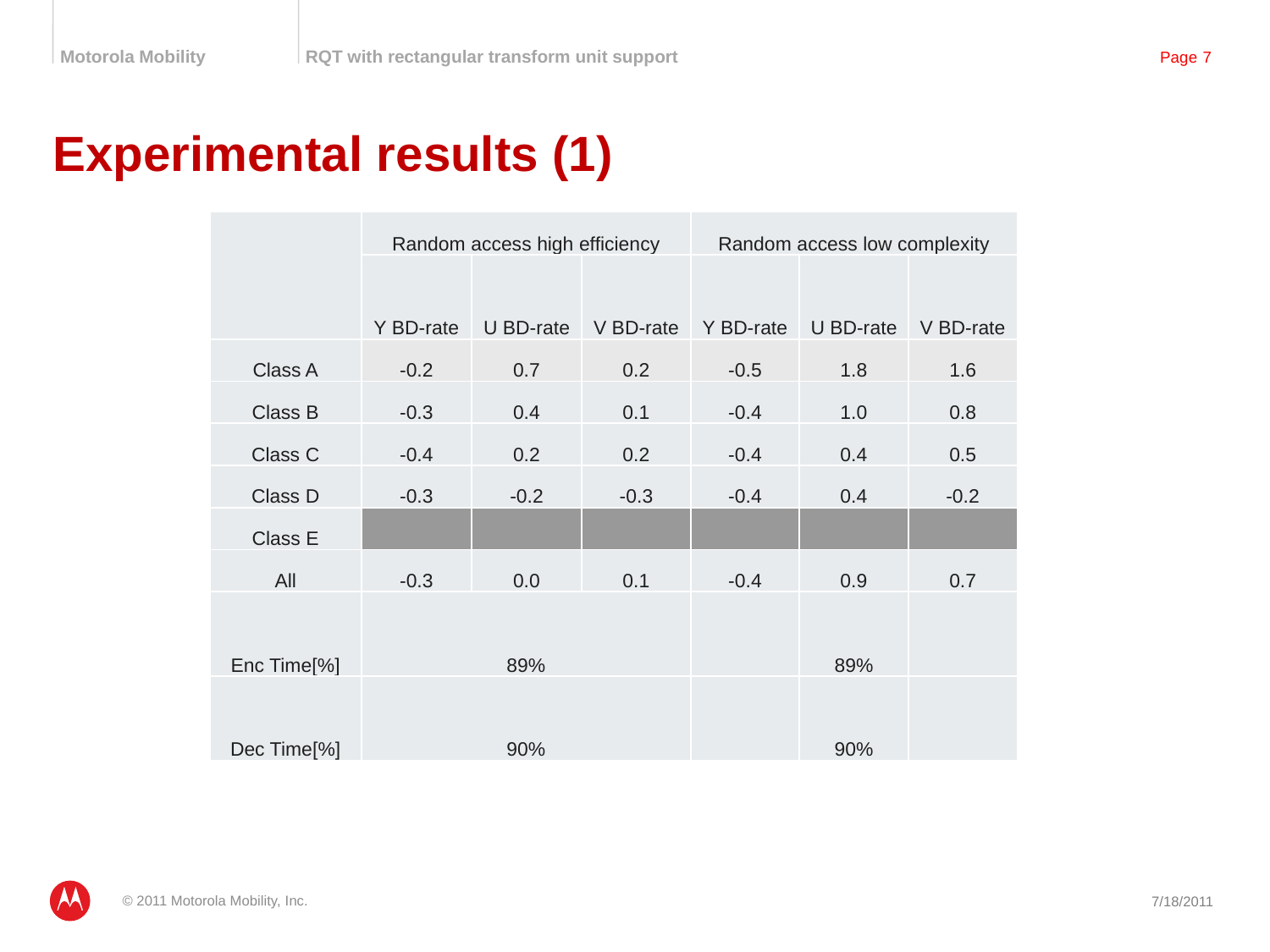

# Experimental results (1)
|  | Random access high efficiency |  |  | Random access low complexity |  |  |
| --- | --- | --- | --- | --- | --- | --- |
|  | Y BD-rate | U BD-rate | V BD-rate | Y BD-rate | U BD-rate | V BD-rate |
| Class A | -0.2 | 0.7 | 0.2 | -0.5 | 1.8 | 1.6 |
| Class B | -0.3 | 0.4 | 0.1 | -0.4 | 1.0 | 0.8 |
| Class C | -0.4 | 0.2 | 0.2 | -0.4 | 0.4 | 0.5 |
| Class D | -0.3 | -0.2 | -0.3 | -0.4 | 0.4 | -0.2 |
| Class E |  |  |  |  |  |  |
| All | -0.3 | 0.0 | 0.1 | -0.4 | 0.9 | 0.7 |
| Enc Time[%] | 89% |  |  |  | 89% |  |
| Dec Time[%] | 90% |  |  |  | 90% |  |

© 2011 Motorola Mobility, Inc.
7/18/2011